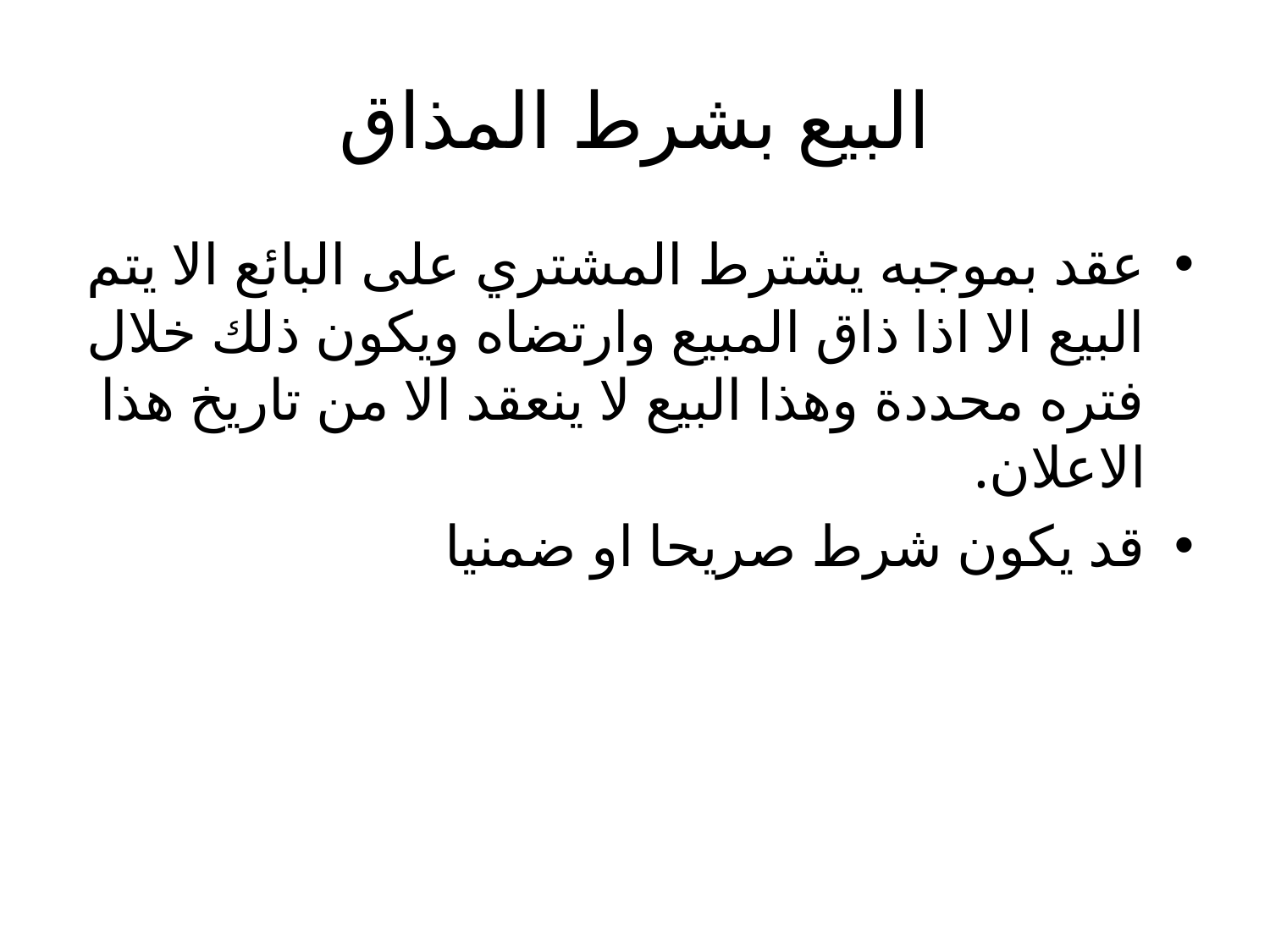

# البيع بشرط المذاق
عقد بموجبه يشترط المشتري على البائع الا يتم البيع الا اذا ذاق المبيع وارتضاه ويكون ذلك خلال فتره محددة وهذا البيع لا ينعقد الا من تاريخ هذا الاعلان.
قد يكون شرط صريحا او ضمنيا